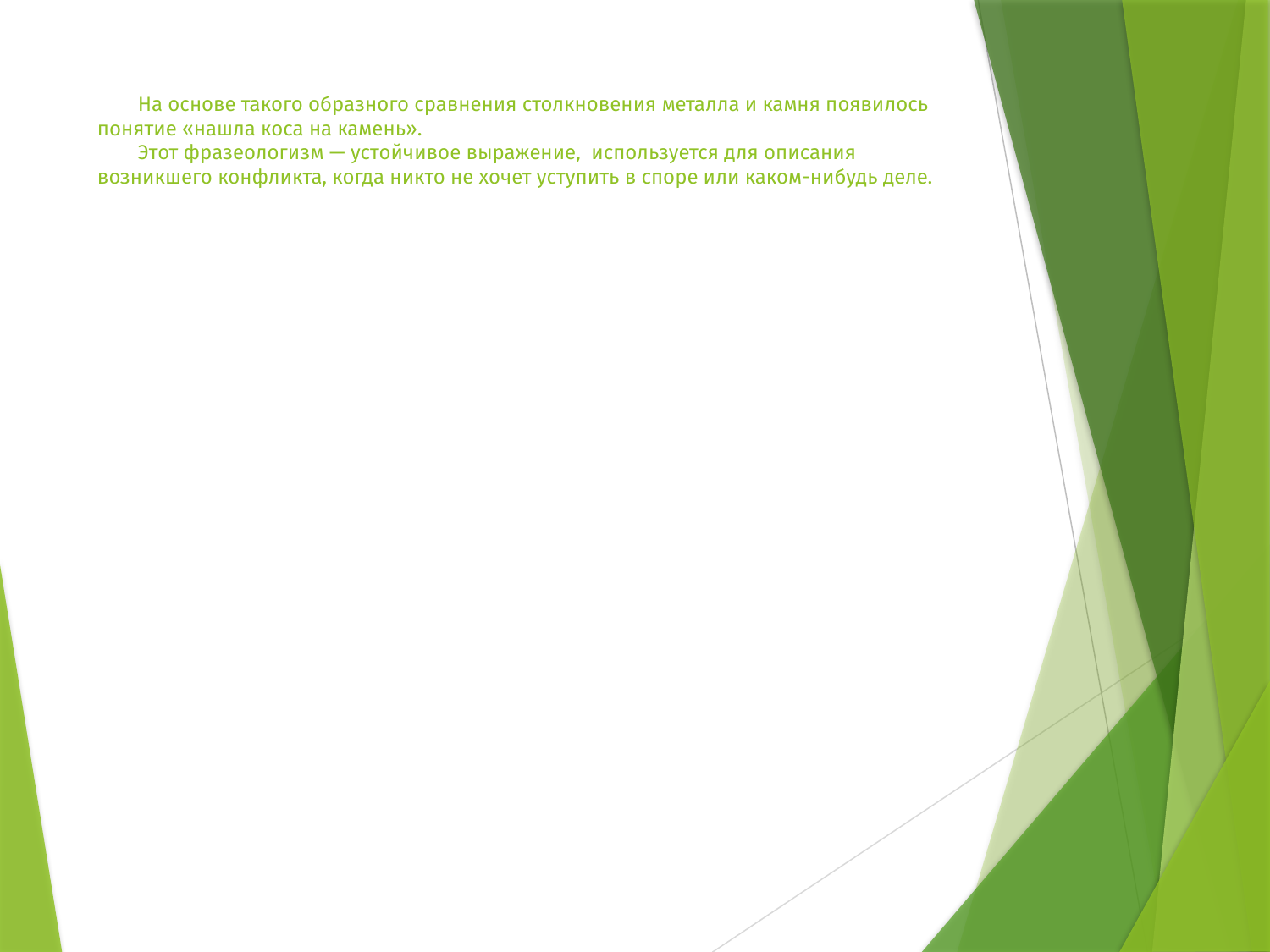

# На основе такого образного сравнения столкновения металла и камня появилось понятие «нашла коса на камень». Этот фразеологизм — устойчивое выражение,  используется для описания возникшего конфликта, когда никто не хочет уступить в споре или каком-нибудь деле.